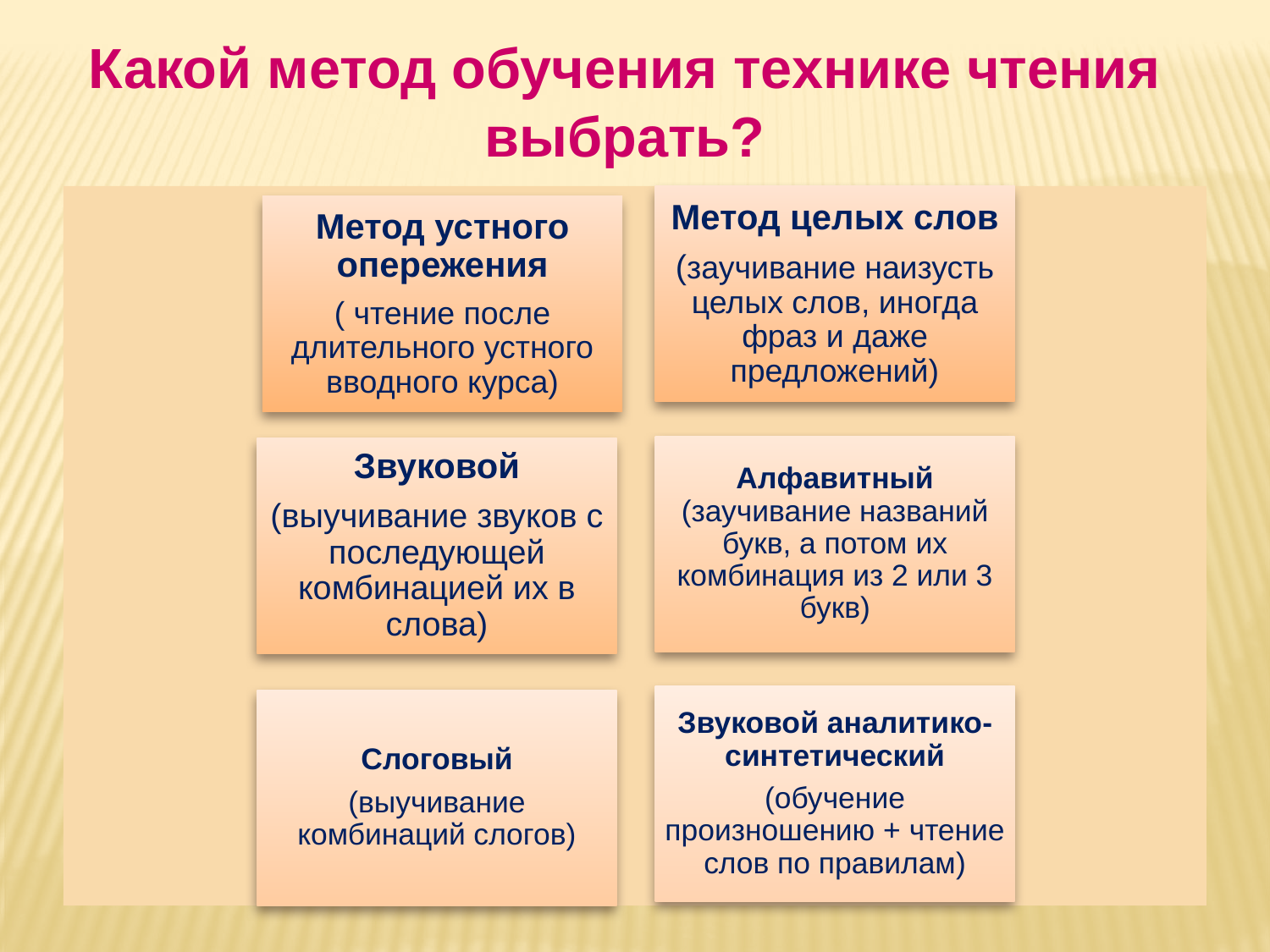

Какой метод обучения технике чтения выбрать?
Метод устного опережения
( чтение после длительного устного вводного курса)
Метод целых слов
(заучивание наизусть целых слов, иногда фраз и даже предложений)
Звуковой
(выучивание звуков с последующей комбинацией их в слова)
Алфавитный (заучивание названий букв, а потом их комбинация из 2 или 3 букв)
Слоговый
(выучивание комбинаций слогов)
Звуковой аналитико-синтетический
(обучение произношению + чтение слов по правилам)